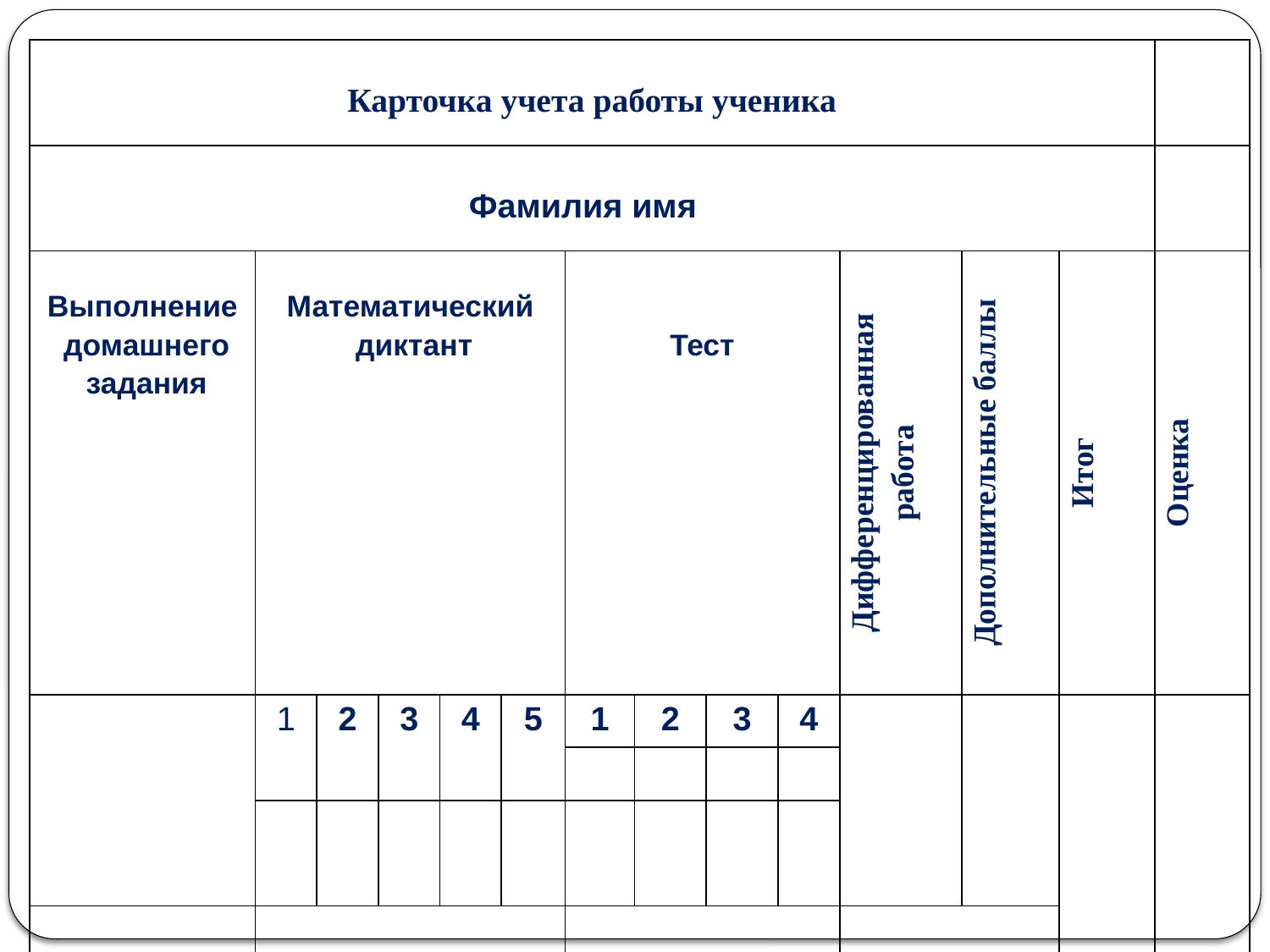

| Карточка учета работы ученика |  |  |  |  |  |  |  |  |  |  |  |  |  |
| --- | --- | --- | --- | --- | --- | --- | --- | --- | --- | --- | --- | --- | --- |
| Фамилия имя |  |  |  |  |  |  |  |  |  |  |  |  |  |
| Выполнение домашнего задания | Математический диктант |  |  |  |  | Тест |  |  |  | Дифференцированная работа | Дополнительные баллы | Итог | Оценка |
|  | 1 | 2 | 3 | 4 | 5 | 1 | 2 | 3 | 4 |  |  |  |  |
|  |  |  |  |  |  |  |  |  |  |  |  |  |  |
|  |  |  |  |  |  |  |  |  |  |  |  |  |  |
|  |  |  |  |  |  |  |  |  |  |  |  |  |  |